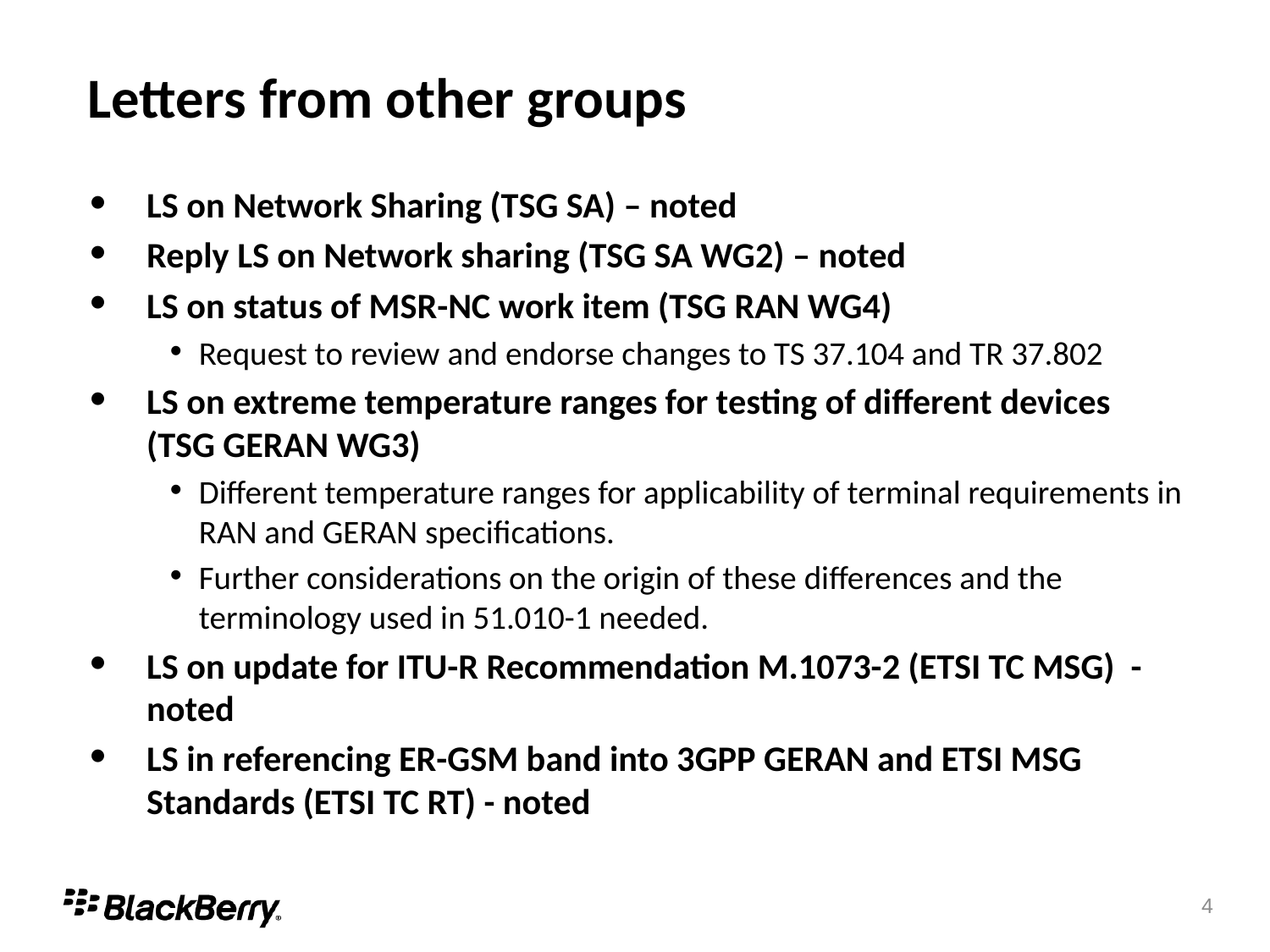

# Letters from other groups
LS on Network Sharing (TSG SA) – noted
Reply LS on Network sharing (TSG SA WG2) – noted
LS on status of MSR-NC work item (TSG RAN WG4)
Request to review and endorse changes to TS 37.104 and TR 37.802
LS on extreme temperature ranges for testing of different devices (TSG GERAN WG3)
Different temperature ranges for applicability of terminal requirements in RAN and GERAN specifications.
Further considerations on the origin of these differences and the terminology used in 51.010-1 needed.
LS on update for ITU-R Recommendation M.1073-2 (ETSI TC MSG)  - noted
LS in referencing ER-GSM band into 3GPP GERAN and ETSI MSG Standards (ETSI TC RT) - noted
4